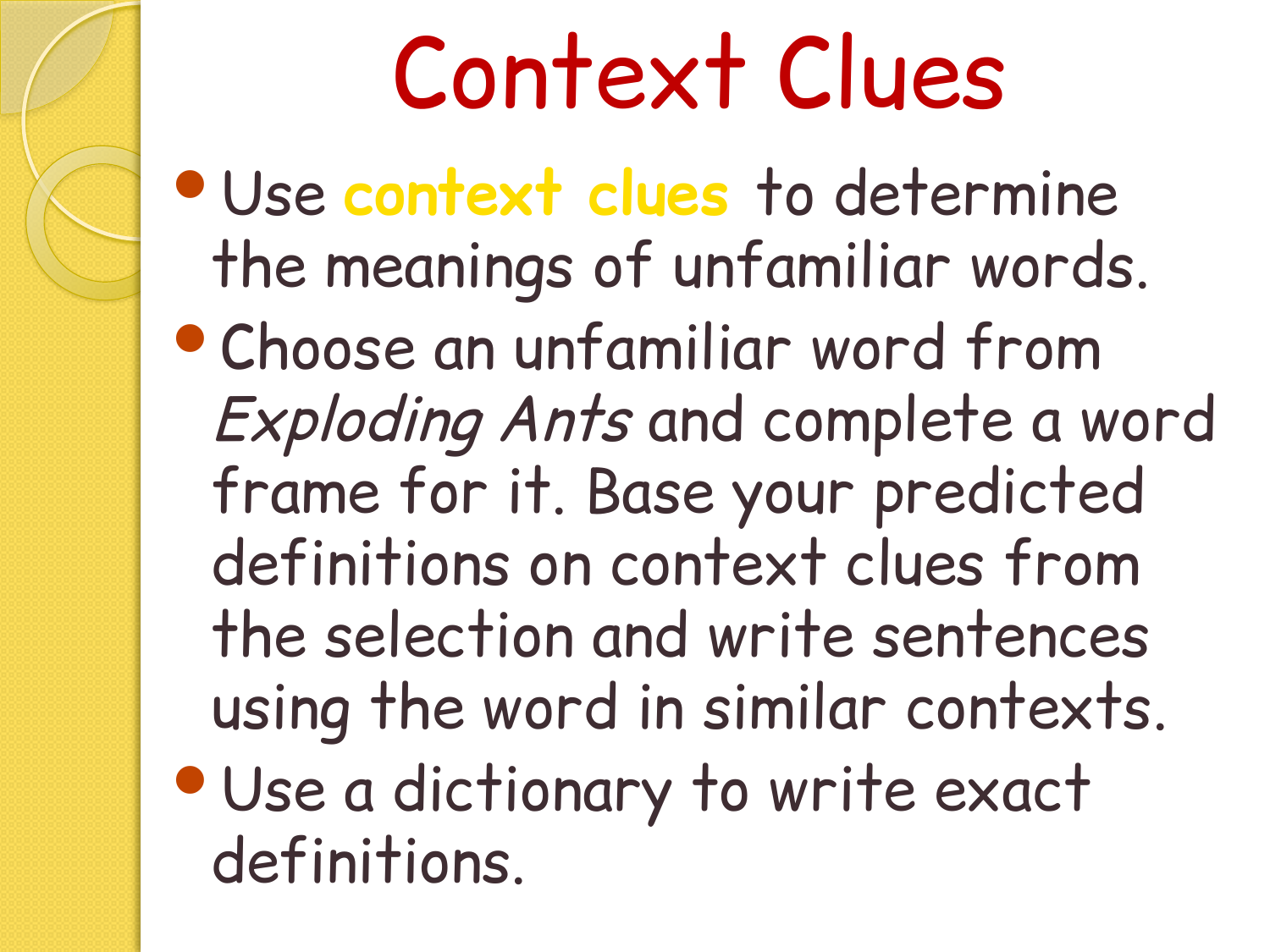

# Context Clues
Use context clues to determine the meanings of unfamiliar words.
Choose an unfamiliar word from Exploding Ants and complete a word frame for it. Base your predicted definitions on context clues from the selection and write sentences using the word in similar contexts.
Use a dictionary to write exact definitions.